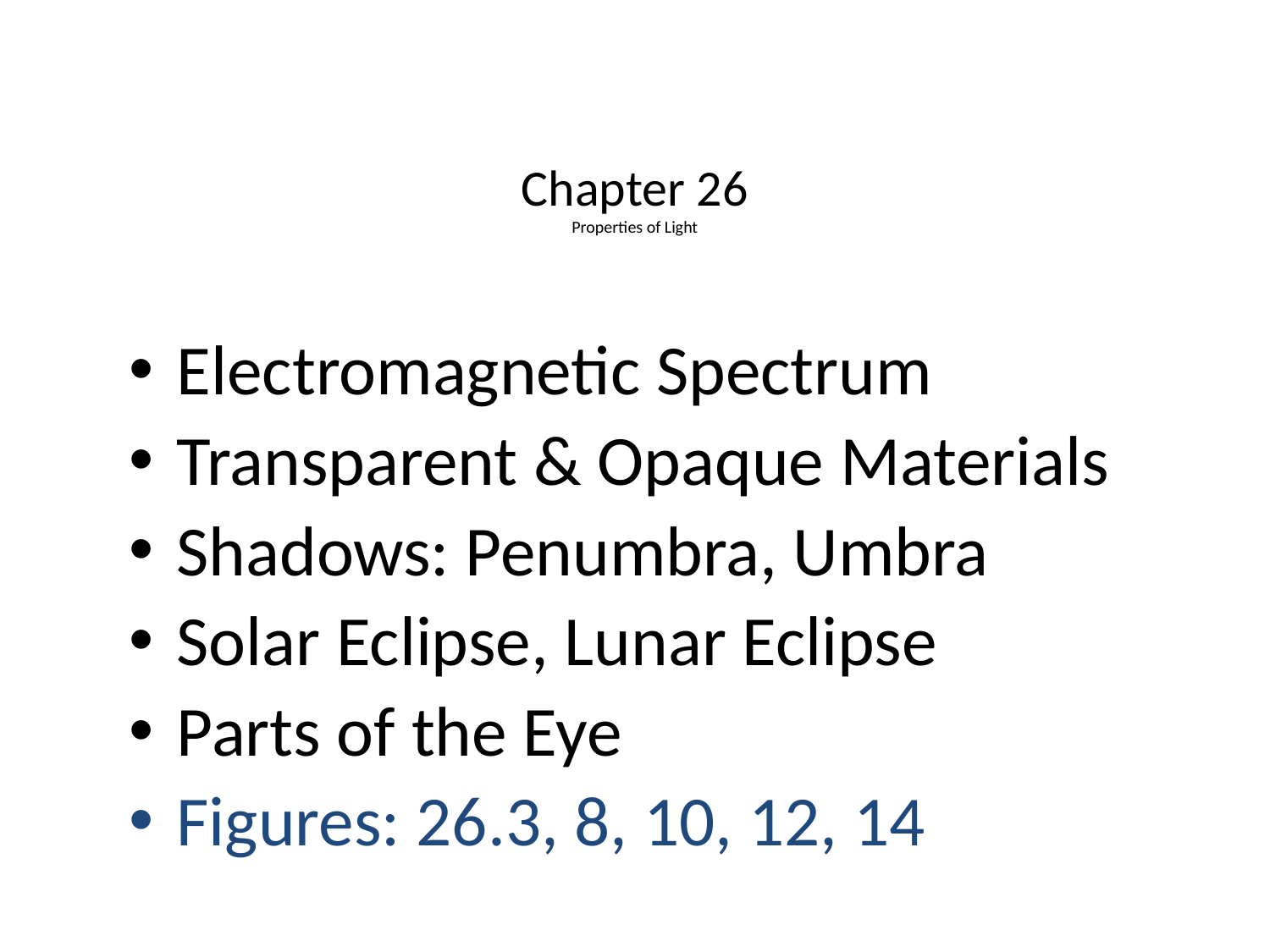

# Chapter 26 Properties of Light
Electromagnetic Spectrum
Transparent & Opaque Materials
Shadows: Penumbra, Umbra
Solar Eclipse, Lunar Eclipse
Parts of the Eye
Figures: 26.3, 8, 10, 12, 14